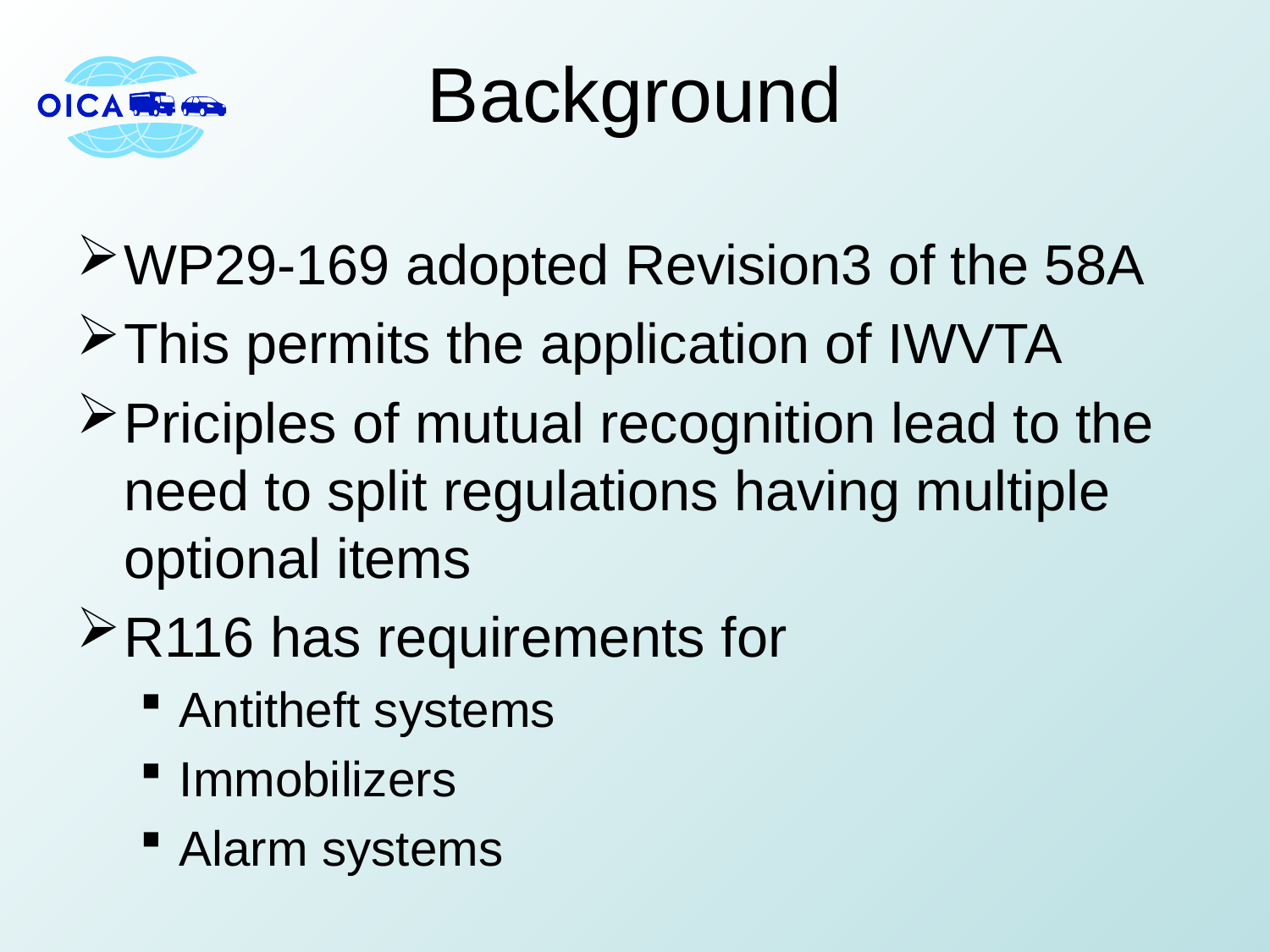

# Background
WP29-169 adopted Revision3 of the 58A
This permits the application of IWVTA
Priciples of mutual recognition lead to the need to split regulations having multiple optional items
R116 has requirements for
Antitheft systems
Immobilizers
Alarm systems